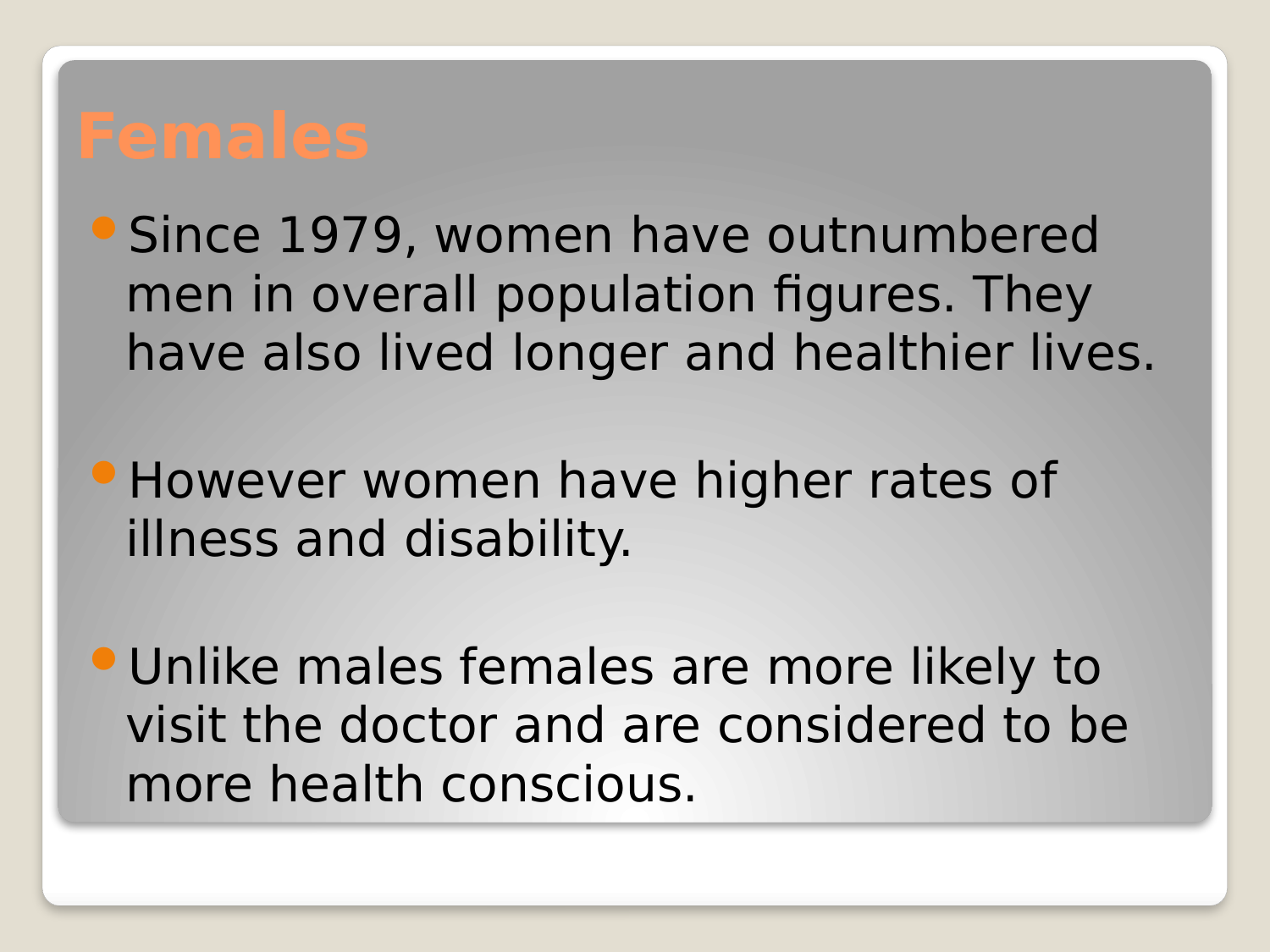

# Females
Since 1979, women have outnumbered men in overall population figures. They have also lived longer and healthier lives.

However women have higher rates of illness and disability.

Unlike males females are more likely to visit the doctor and are considered to be more health conscious.